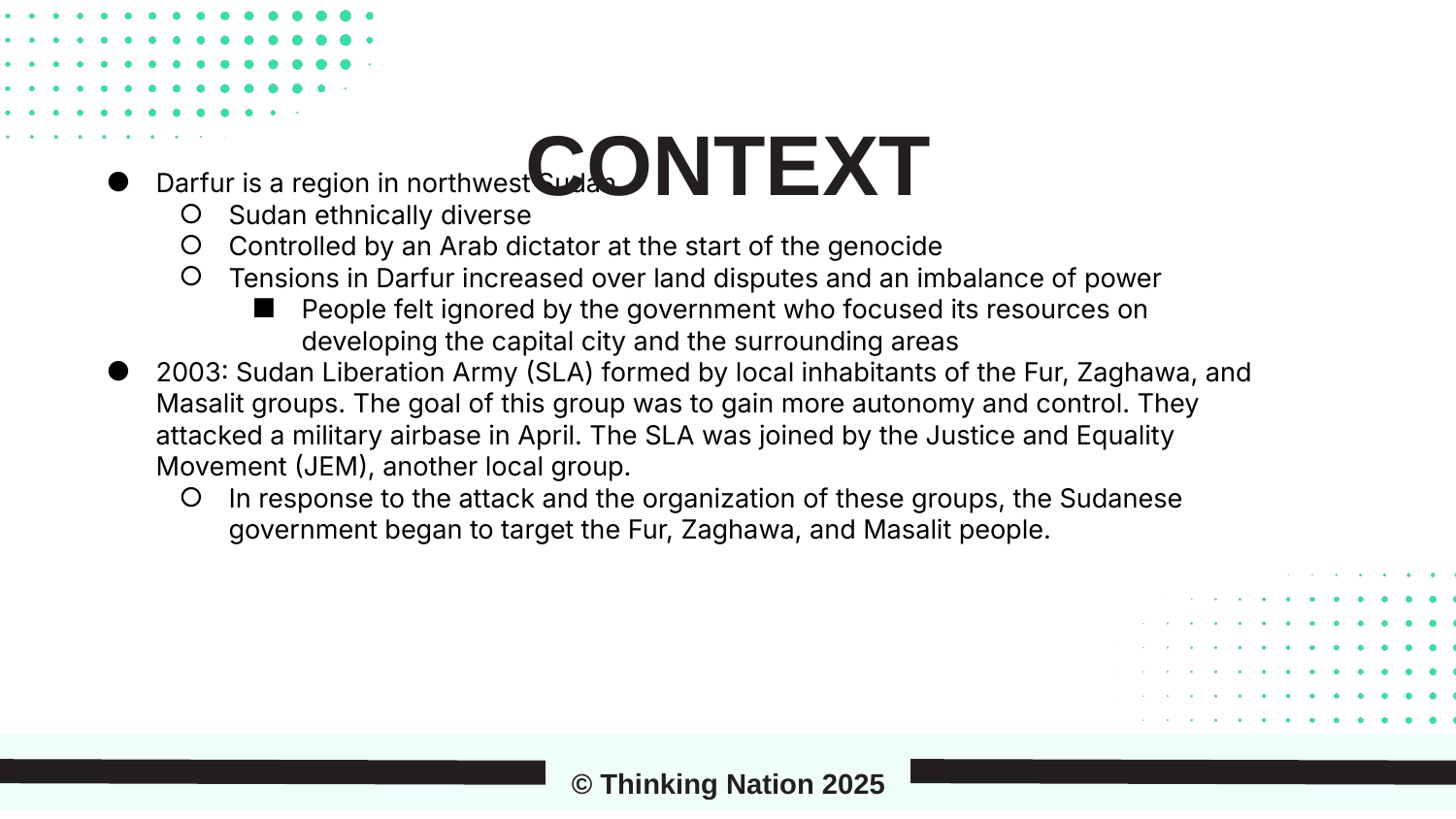

CONTEXT
Darfur is a region in northwest Sudan
Sudan ethnically diverse
Controlled by an Arab dictator at the start of the genocide
Tensions in Darfur increased over land disputes and an imbalance of power
People felt ignored by the government who focused its resources on developing the capital city and the surrounding areas
2003: Sudan Liberation Army (SLA) formed by local inhabitants of the Fur, Zaghawa, and Masalit groups. The goal of this group was to gain more autonomy and control. They attacked a military airbase in April. The SLA was joined by the Justice and Equality Movement (JEM), another local group.
In response to the attack and the organization of these groups, the Sudanese government began to target the Fur, Zaghawa, and Masalit people.

© Thinking Nation 2025